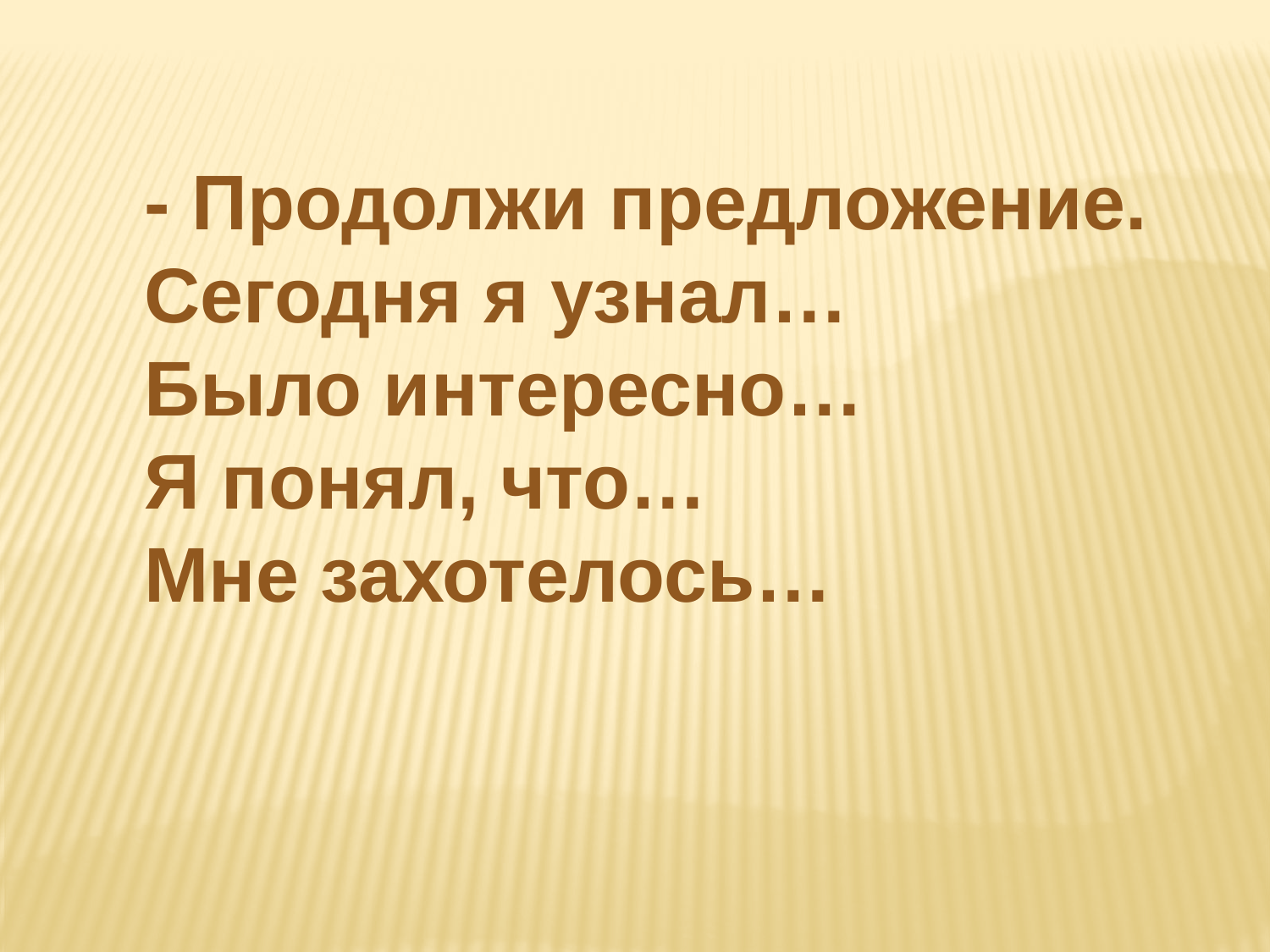

- Продолжи предложение.
Сегодня я узнал…
Было интересно…
Я понял, что…
Мне захотелось…